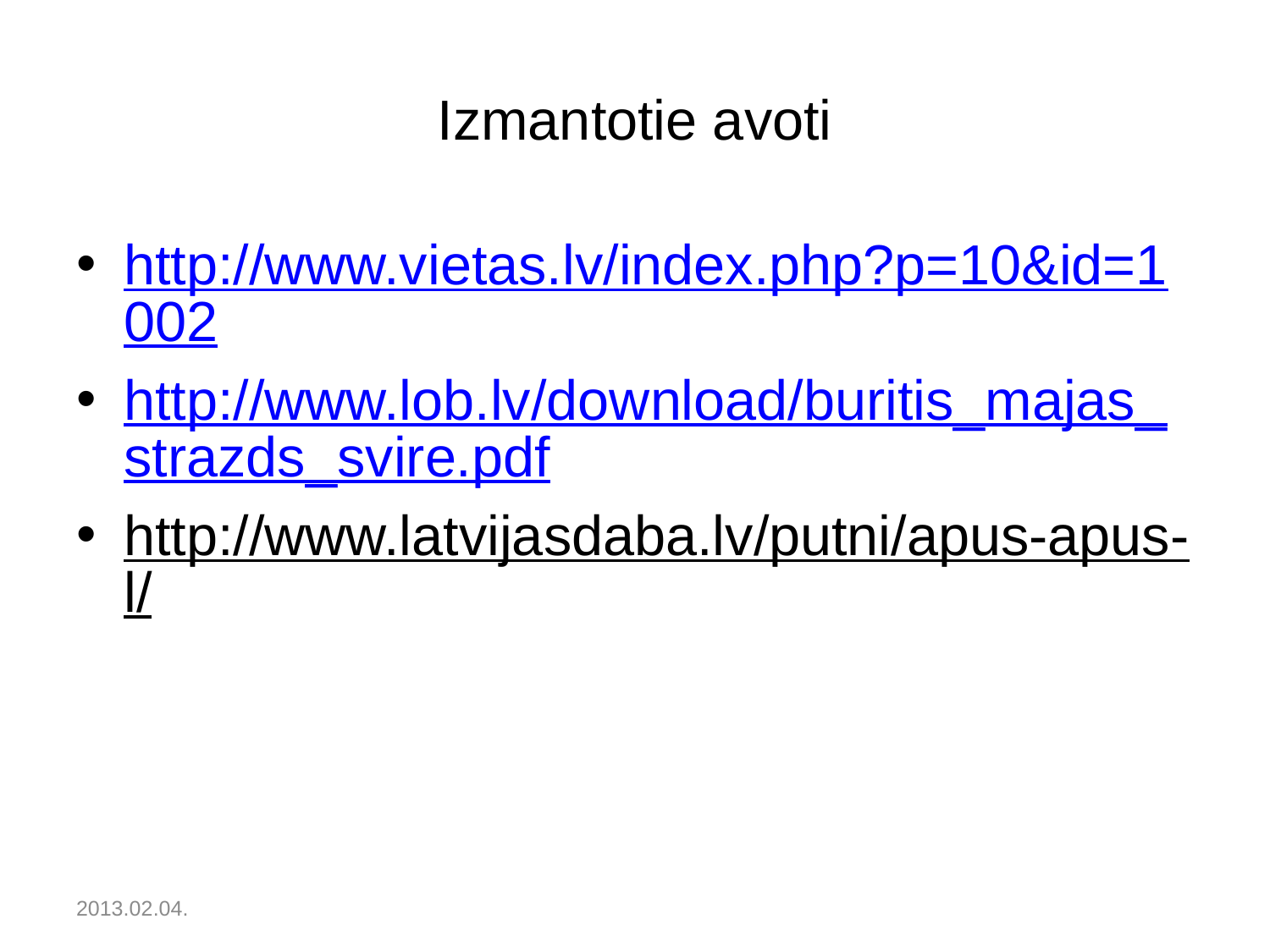

# Izmantotie avoti
http://www.vietas.lv/index.php?p=10&id=1002
http://www.lob.lv/download/buritis_majas_strazds_svire.pdf
http://www.latvijasdaba.lv/putni/apus-apus-l/
2013.02.04.